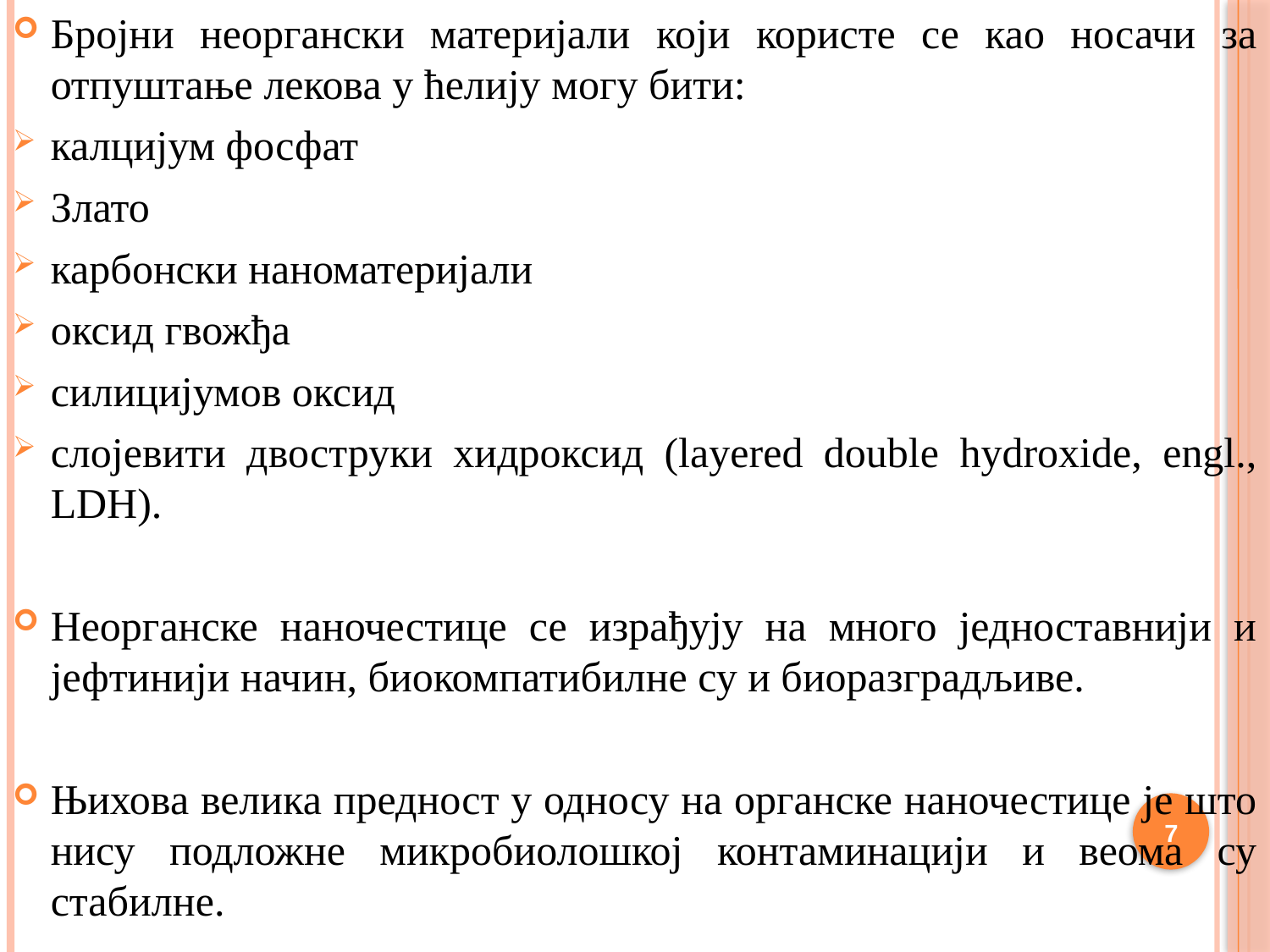

Бројни неоргански материјали који користе се као носачи за отпуштање лекова у ћелију могу бити:
калцијум фосфат
Злато
карбонски наноматеријали
оксид гвожђа
силицијумов оксид
слојевити двоструки хидроксид (layered double hydroxide, engl., LDH).

Неорганске наночестице се израђују на много једноставнији и јефтинији начин, биокомпатибилне су и биоразградљиве.

Њихова велика предност у односу на органске наночестице је што нису подложне микробиолошкој контаминацији и веома су стабилне.
7